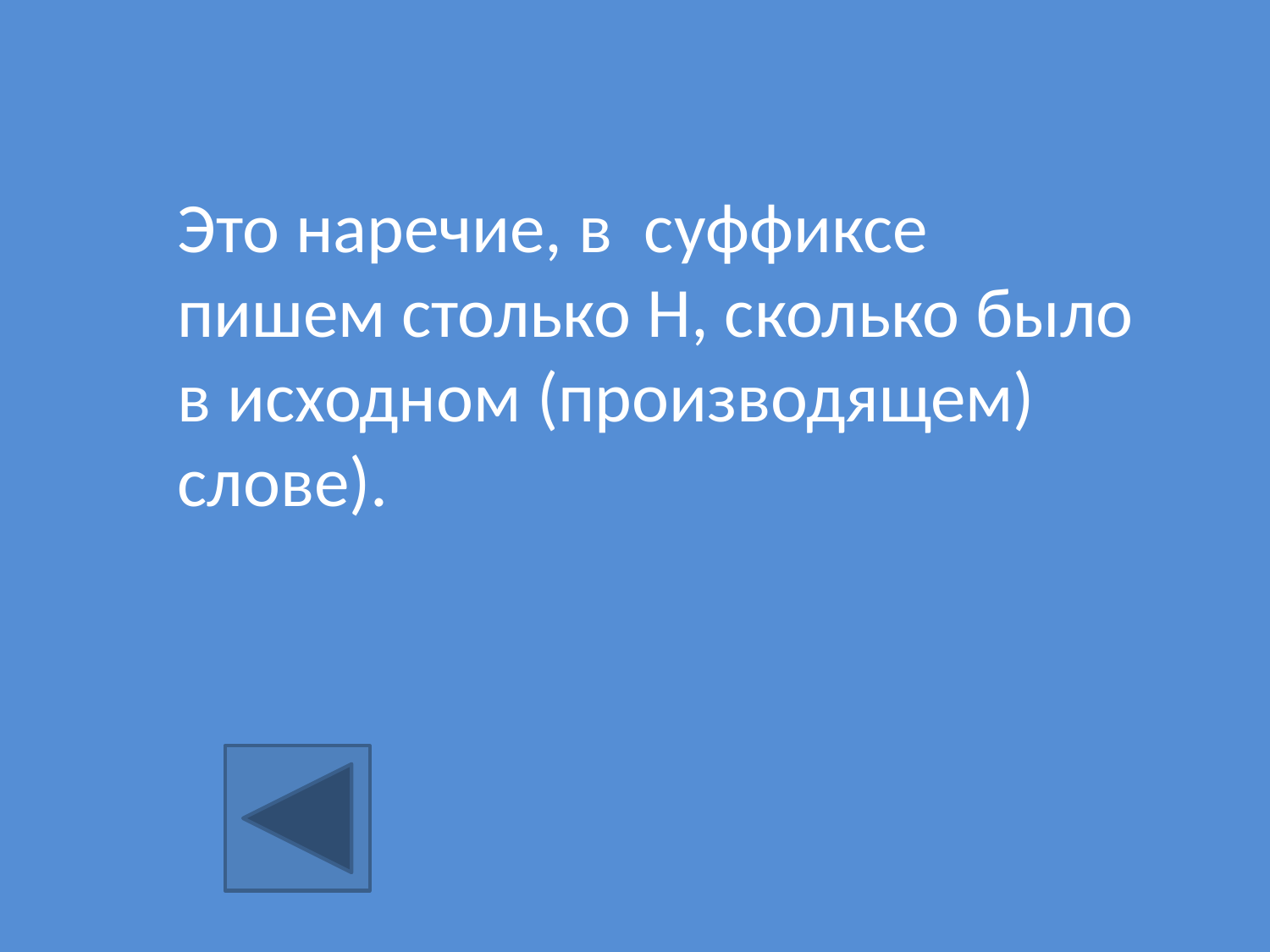

Это наречие, в  суффиксе пишем столько Н, сколько было в исходном (производящем) слове).